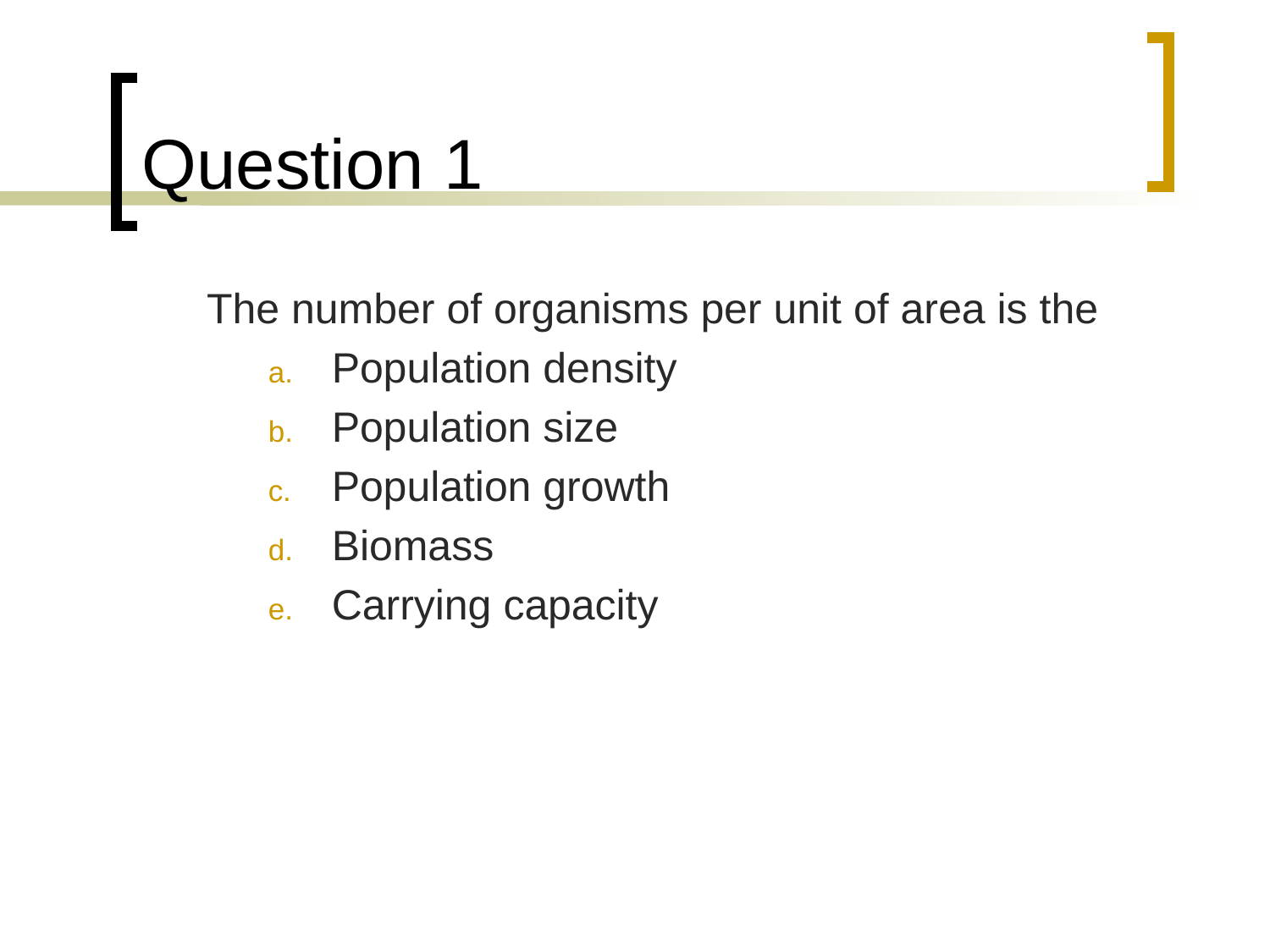

# Question 1
	The number of organisms per unit of area is the
Population density
Population size
Population growth
Biomass
Carrying capacity